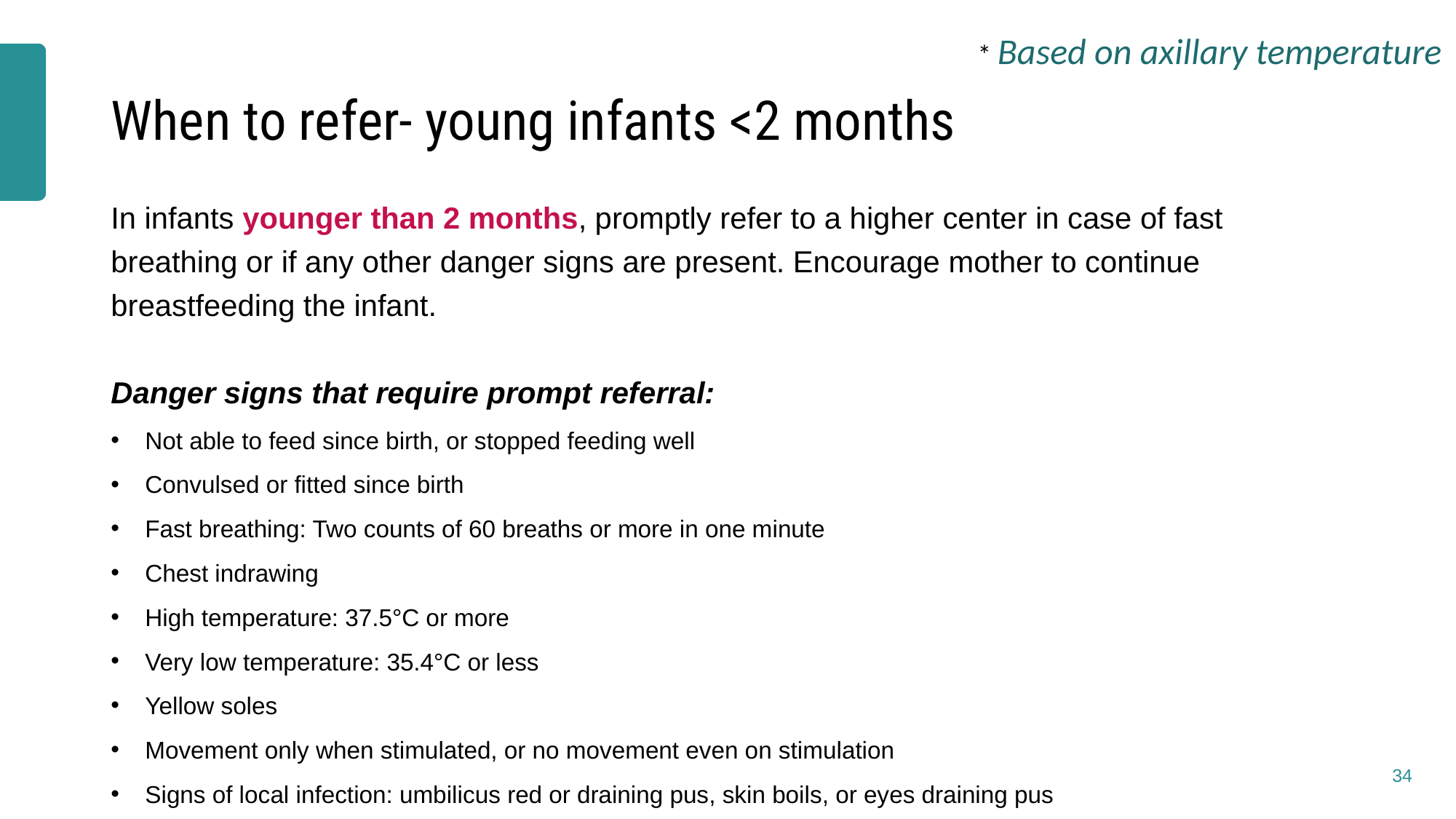

* Based on axillary temperature
# When to refer- young infants <2 months
In infants younger than 2 months, promptly refer to a higher center in case of fast breathing or if any other danger signs are present. Encourage mother to continue breastfeeding the infant.

Danger signs that require prompt referral:
Not able to feed since birth, or stopped feeding well
Convulsed or fitted since birth
Fast breathing: Two counts of 60 breaths or more in one minute
Chest indrawing
High temperature: 37.5°C or more
Very low temperature: 35.4°C or less
Yellow soles
Movement only when stimulated, or no movement even on stimulation
Signs of local infection: umbilicus red or draining pus, skin boils, or eyes draining pus

34